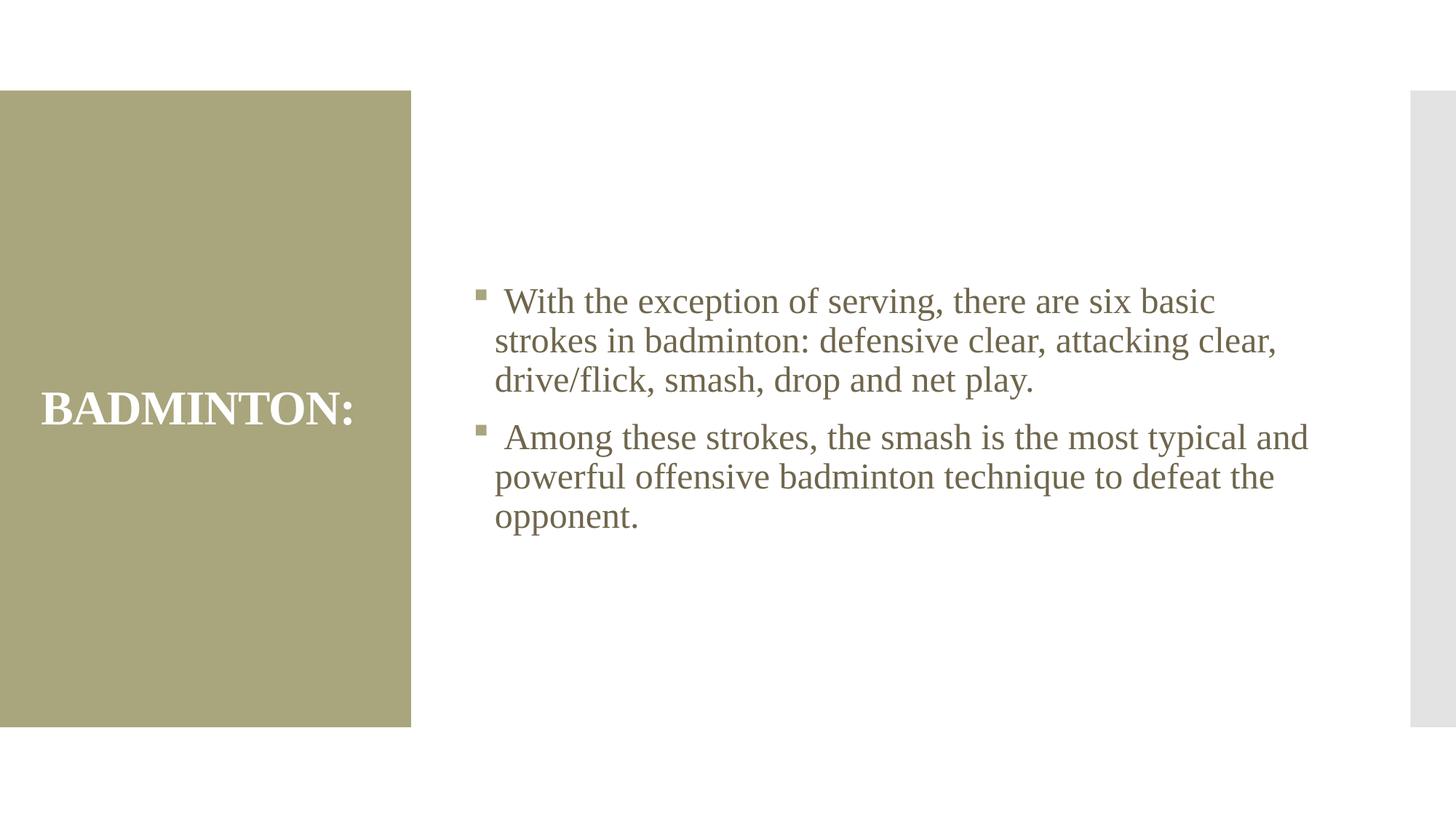

With the exception of serving, there are six basic strokes in badminton: defensive clear, attacking clear, drive/flick, smash, drop and net play.
 Among these strokes, the smash is the most typical and powerful offensive badminton technique to defeat the opponent.
# BADMINTON: